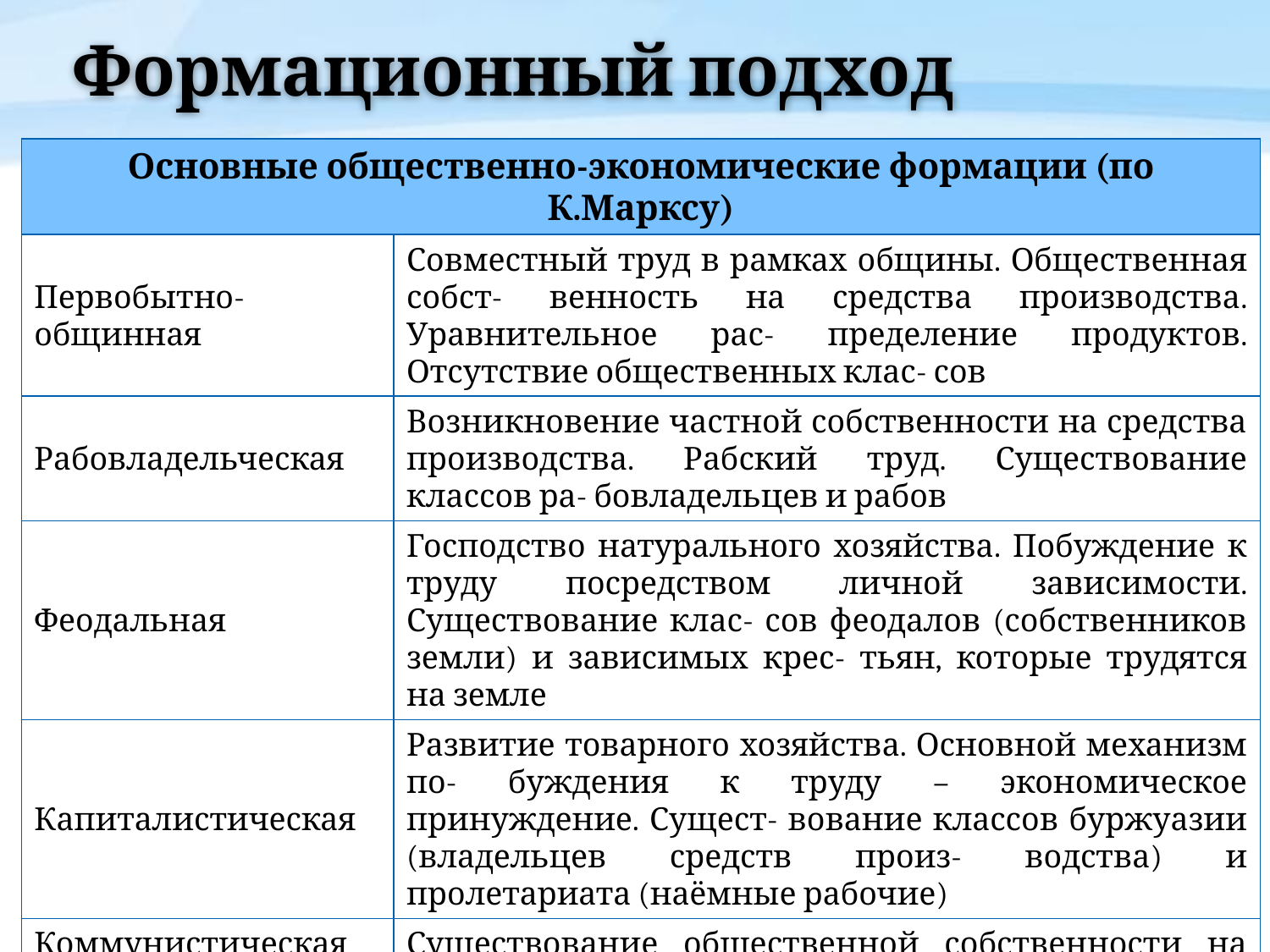

# Формационный подход
| Основные общественно-экономические формации (по К.Марксу) |  |
| --- | --- |
| Первобытно-общинная | Совместный труд в рамках общины. Общественная собст- венность на средства производства. Уравнительное рас- пределение продуктов. Отсутствие общественных клас- сов |
| Рабовладельческая | Возникновение частной собственности на средства производства. Рабский труд. Существование классов ра- бовладельцев и рабов |
| Феодальная | Господство натурального хозяйства. Побуждение к труду посредством личной зависимости. Существование клас- сов феодалов (собственников земли) и зависимых крес- тьян, которые трудятся на земле |
| Капиталистическая | Развитие товарного хозяйства. Основной механизм по- буждения к труду – экономическое принуждение. Сущест- вование классов буржуазии (владельцев средств произ- водства) и пролетариата (наёмные рабочие) |
| Коммунистическая (должна возникнуть в будущем) | Существование общественной собственности на средства производства. Распределение благ не по труду, а по пот- ребностям |